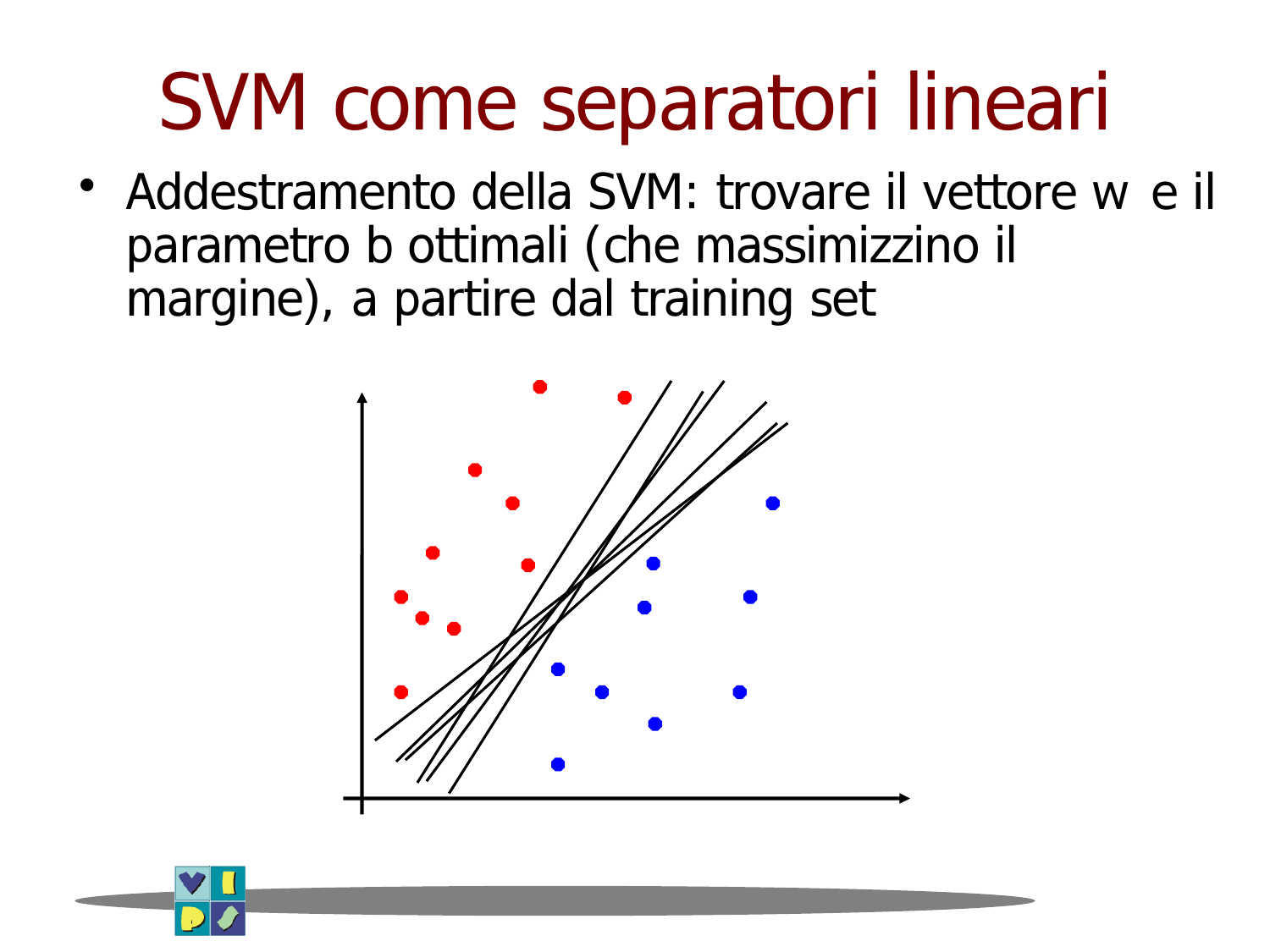

# SVM come separatori lineari
Addestramento della SVM: trovare il vettore w e il parametro b ottimali (che massimizzino il margine), a partire dal training set